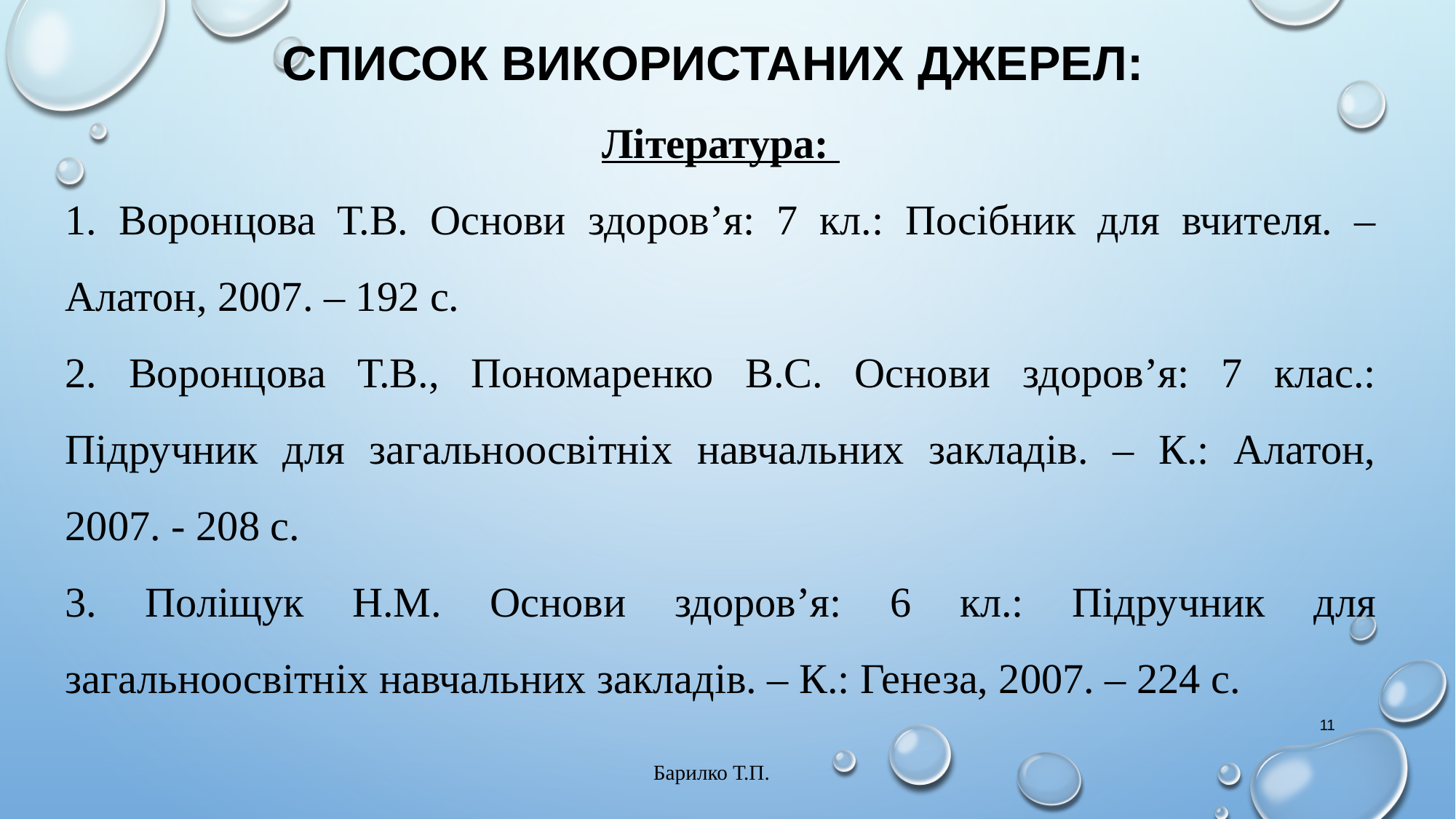

СПИСОК ВИКОРИСТАНИХ ДЖЕРЕЛ:

Література:
1. Воронцова Т.В. Основи здоров’я: 7 кл.: Посібник для вчителя. – Алатон, 2007. – 192 с.
2. Воронцова Т.В., Пономаренко В.С. Основи здоров’я: 7 клас.: Підручник для загальноосвітніх навчальних закладів. – К.: Алатон, 2007. - 208 с.
3. Поліщук Н.М. Основи здоров’я: 6 кл.: Підручник для загальноосвітніх навчальних закладів. – К.: Генеза, 2007. – 224 с.

11
Барилко Т.П.